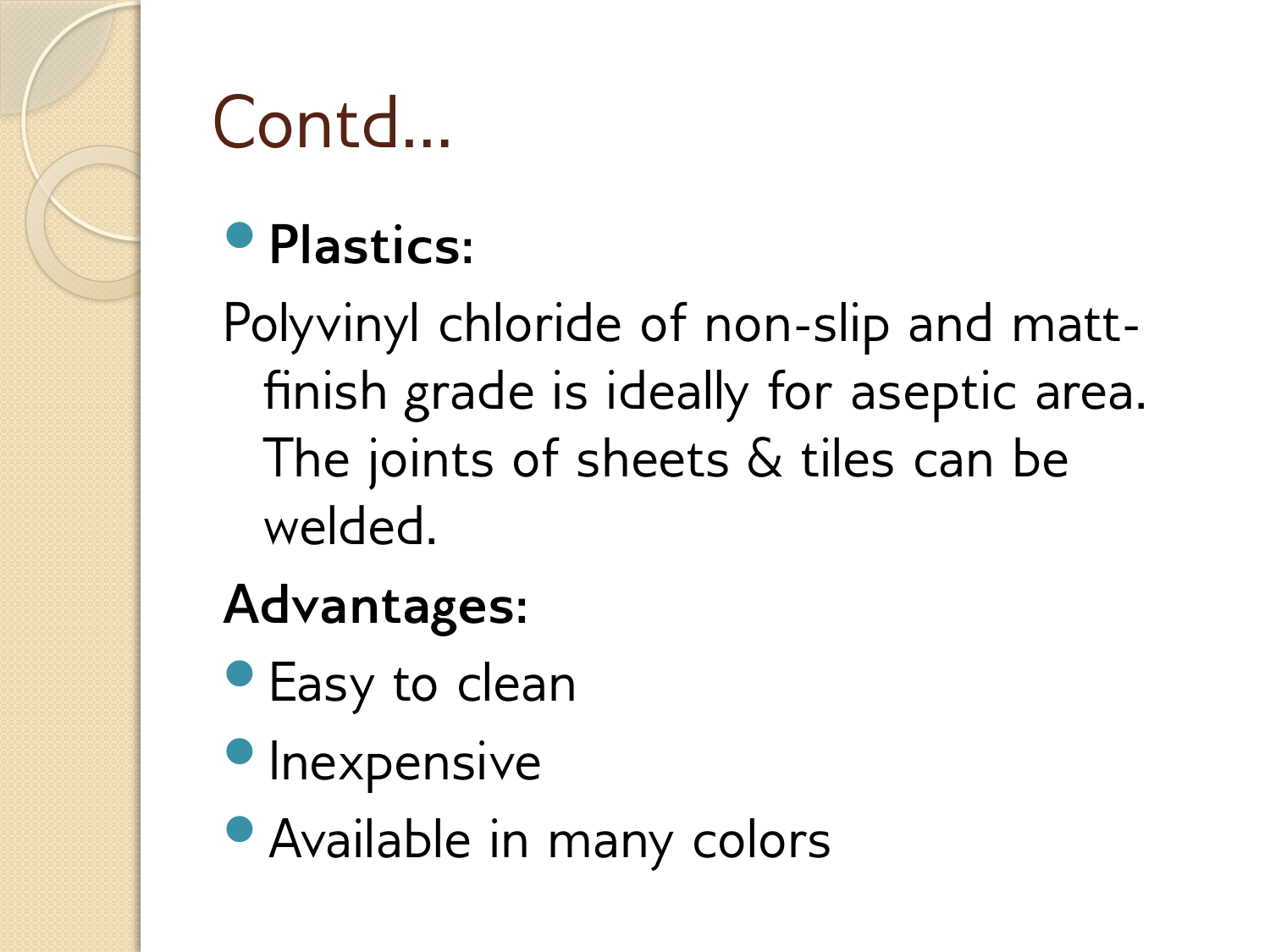

# Contd…
Plastics:
Polyvinyl chloride of non-slip and matt-finish grade is ideally for aseptic area. The joints of sheets & tiles can be welded.
Advantages:
Easy to clean
Inexpensive
Available in many colors